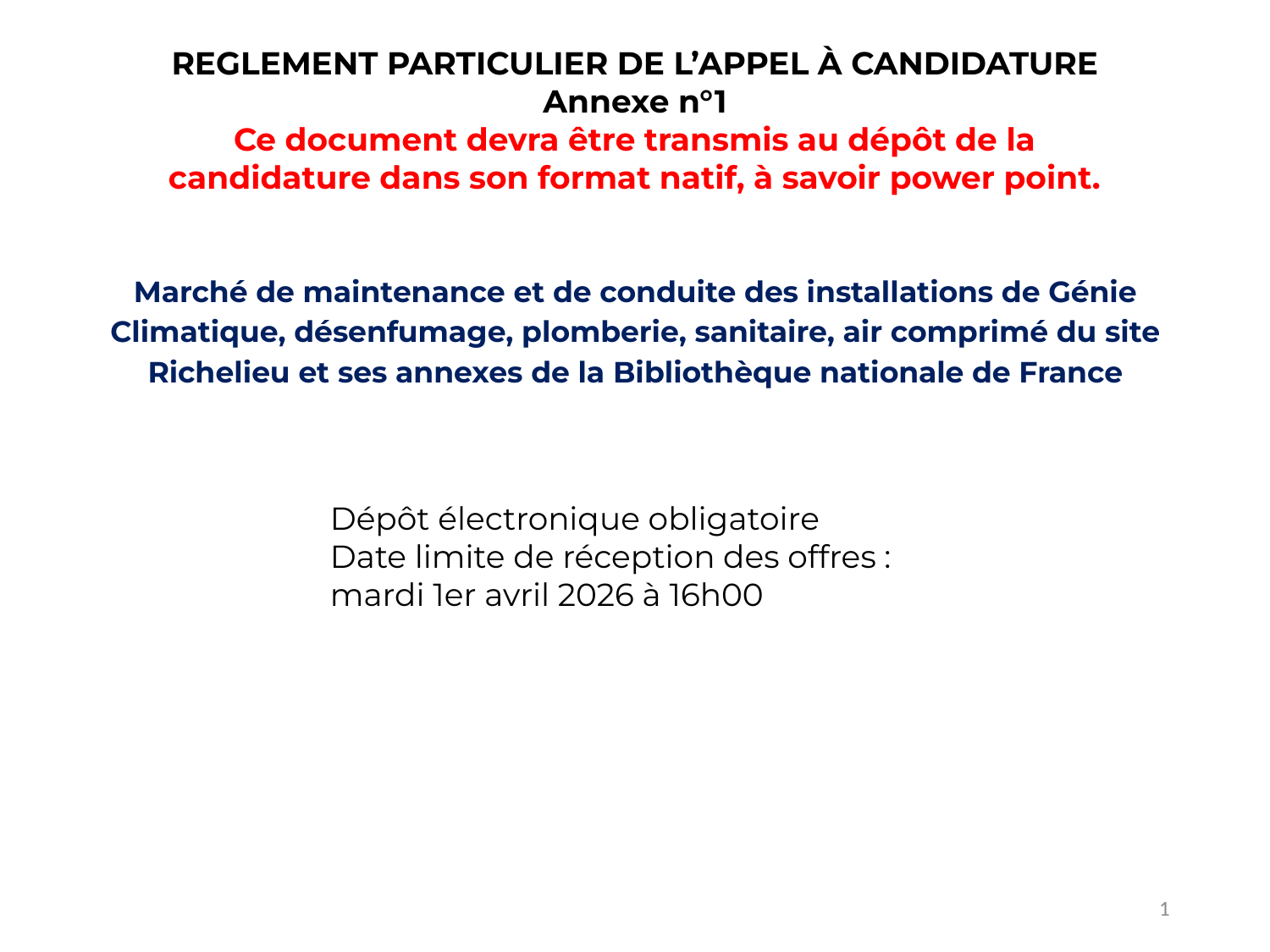

REGLEMENT PARTICULIER DE L’APPEL À CANDIDATURE
Annexe n°1
Ce document devra être transmis au dépôt de la candidature dans son format natif, à savoir power point.
Marché de maintenance et de conduite des installations de Génie Climatique, désenfumage, plomberie, sanitaire, air comprimé du site Richelieu et ses annexes de la Bibliothèque nationale de France
Dépôt électronique obligatoire
Date limite de réception des offres :
mardi 1er avril 2026 à 16h00
1